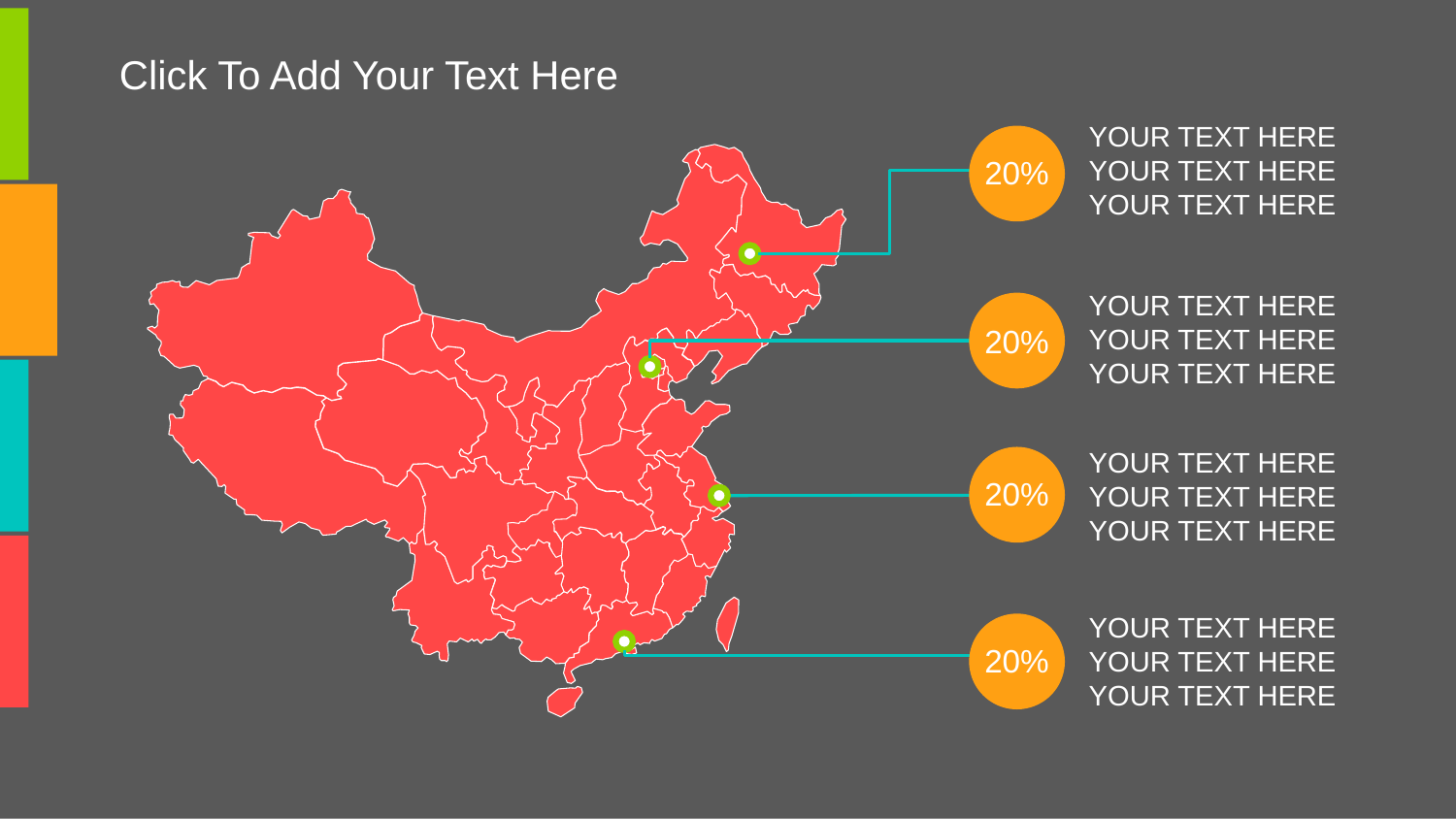

Click To Add Your Text Here
YOUR TEXT HERE
YOUR TEXT HERE
YOUR TEXT HERE

20%

YOUR TEXT HERE
YOUR TEXT HERE
YOUR TEXT HERE

20%

YOUR TEXT HERE
YOUR TEXT HERE
YOUR TEXT HERE

20%

YOUR TEXT HERE
YOUR TEXT HERE
YOUR TEXT HERE

20%